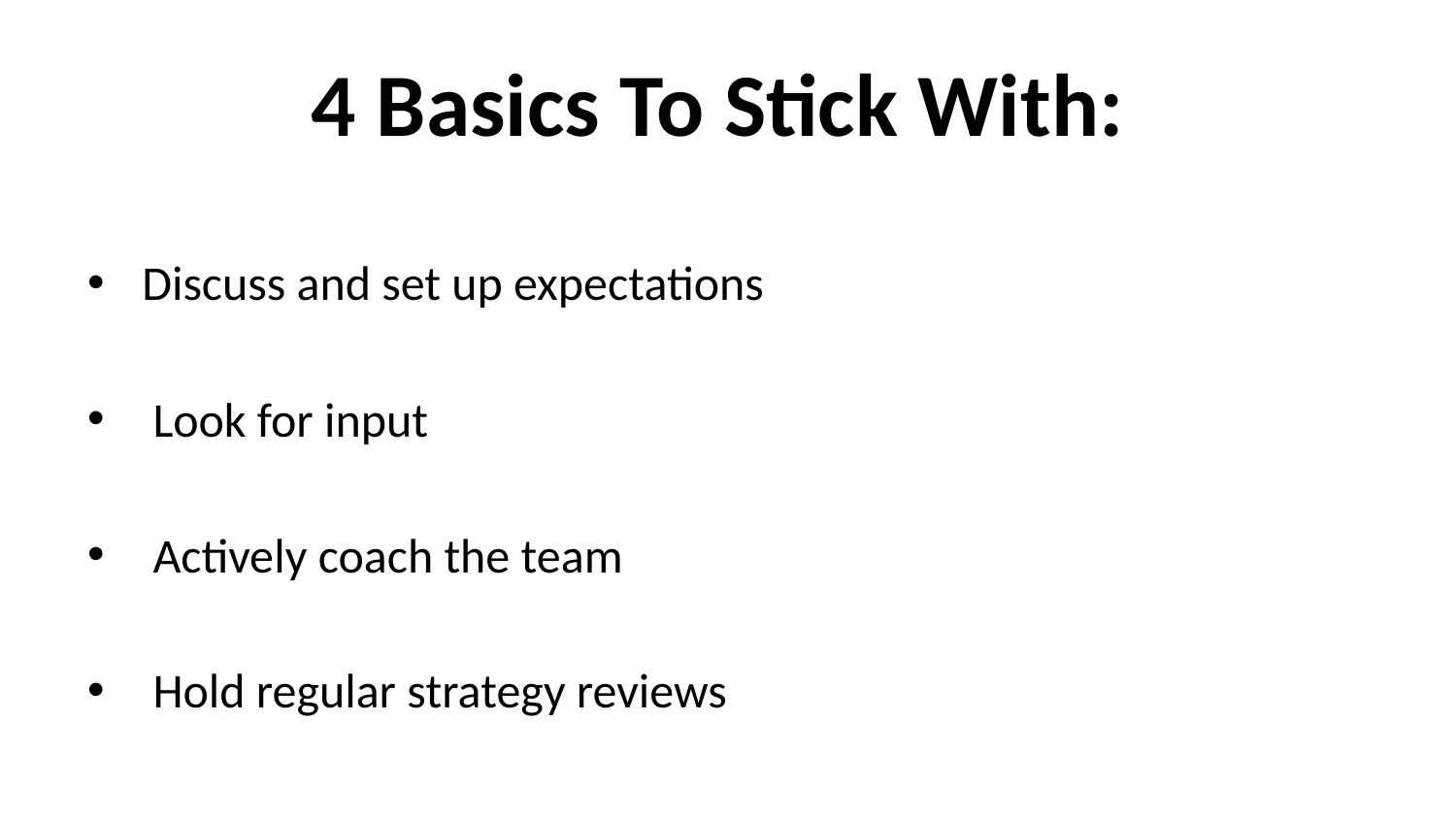

# 4 Basics To Stick With:
Discuss and set up expectations

 Look for input

 Actively coach the team

 Hold regular strategy reviews